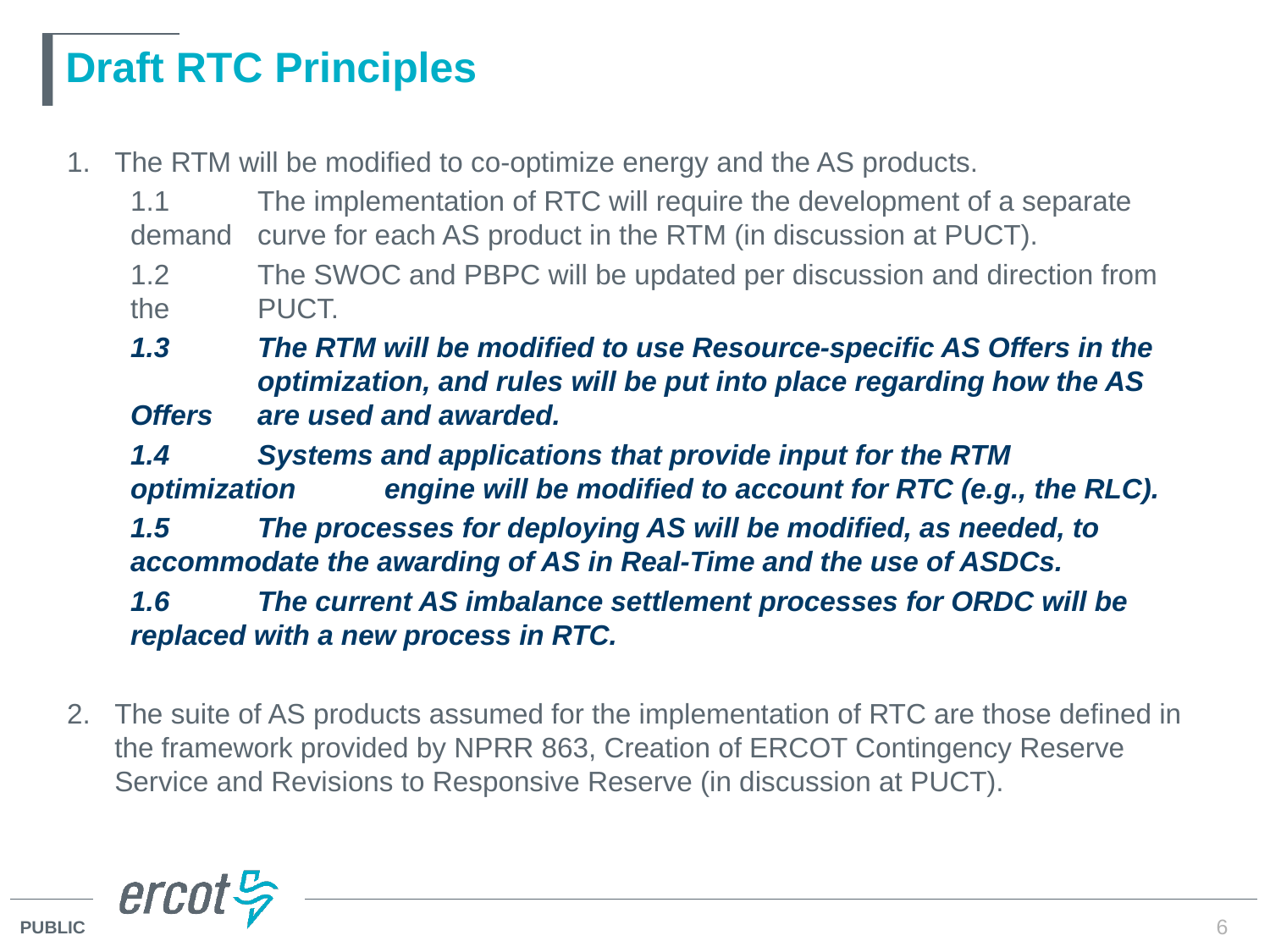

# Draft RTC Principles
The RTM will be modified to co-optimize energy and the AS products.
1.1	The implementation of RTC will require the development of a separate demand 	curve for each AS product in the RTM (in discussion at PUCT).
1.2	The SWOC and PBPC will be updated per discussion and direction from the 	PUCT.
1.3	The RTM will be modified to use Resource-specific AS Offers in the 	optimization, and rules will be put into place regarding how the AS Offers 	are used and awarded.
1.4	Systems and applications that provide input for the RTM optimization 	engine will be modified to account for RTC (e.g., the RLC).
1.5	The processes for deploying AS will be modified, as needed, to 	accommodate the awarding of AS in Real-Time and the use of ASDCs.
1.6	The current AS imbalance settlement processes for ORDC will be 	replaced with a new process in RTC.

The suite of AS products assumed for the implementation of RTC are those defined in the framework provided by NPRR 863, Creation of ERCOT Contingency Reserve Service and Revisions to Responsive Reserve (in discussion at PUCT).

6